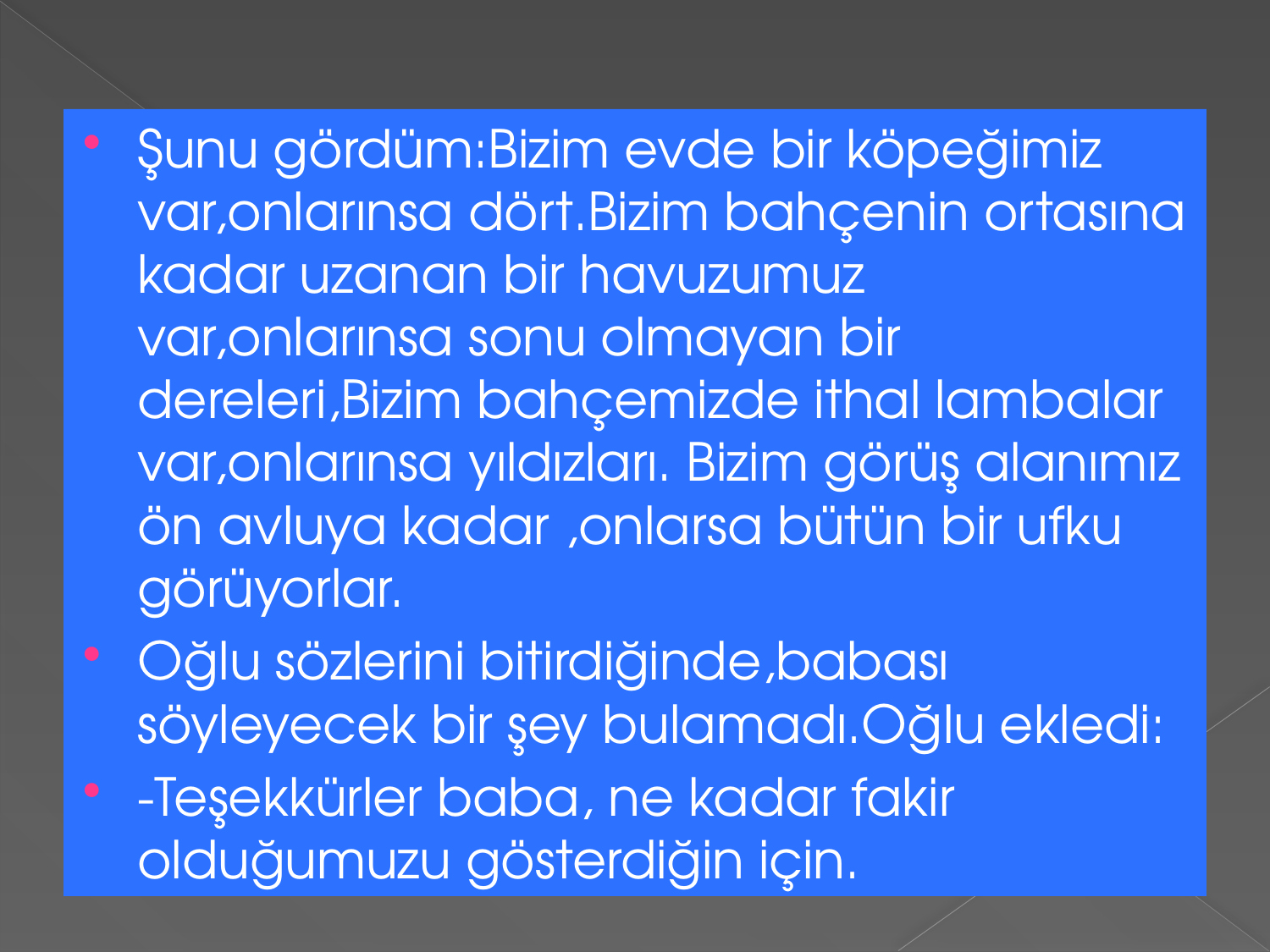

Şunu gördüm:Bizim evde bir köpeğimiz var,onlarınsa dört.Bizim bahçenin ortasına kadar uzanan bir havuzumuz var,onlarınsa sonu olmayan bir dereleri,Bizim bahçemizde ithal lambalar var,onlarınsa yıldızları. Bizim görüş alanımız ön avluya kadar ,onlarsa bütün bir ufku görüyorlar.
Oğlu sözlerini bitirdiğinde,babası söyleyecek bir şey bulamadı.Oğlu ekledi:
-Teşekkürler baba, ne kadar fakir olduğumuzu gösterdiğin için.